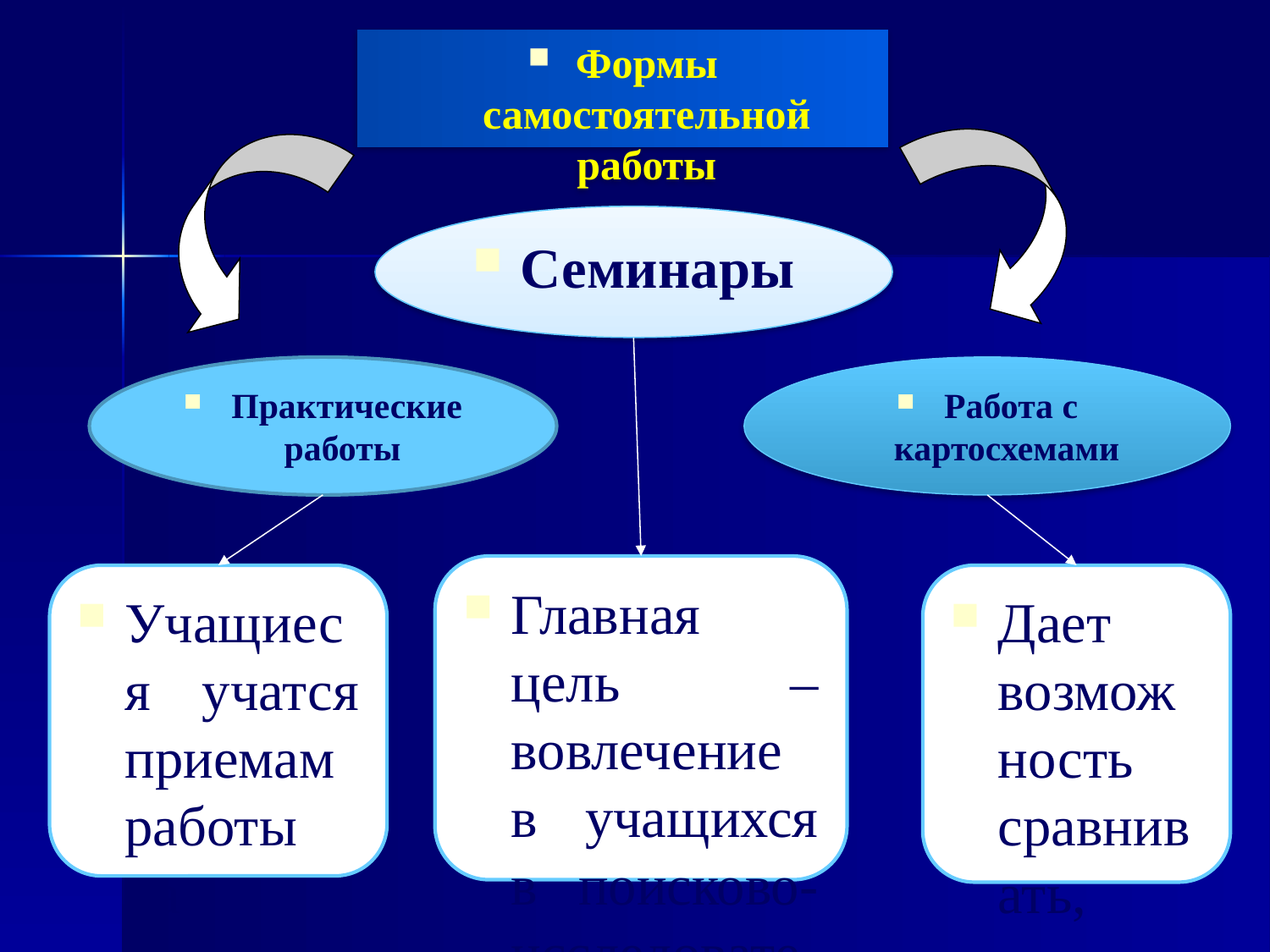

Формы самостоятельной работы

Семинары
Работа с картосхемами

Главная цель –вовлечение в учащихся в поисково-исследовательскую деятельность.

Учащиеся  учатся приемам работы на местности
Дает возможность сравнивать, анализировать, обобщать, выделять главные признаки.

Практические работы